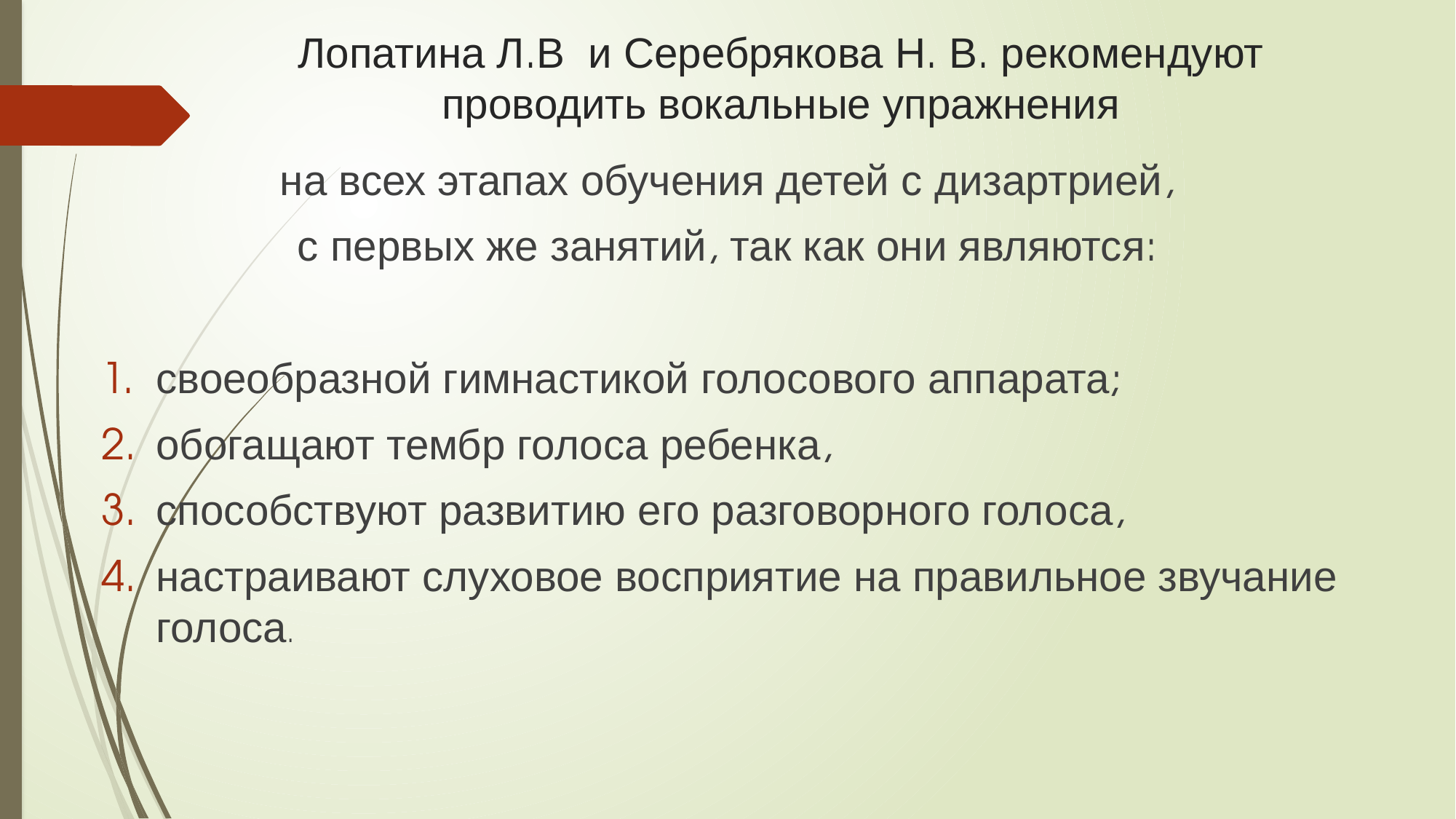

# Лопатина Л.В  и Серебрякова Н. В. рекомендуют проводить вокальные упражнения
 на всех этапах обучения детей с дизартрией,
с первых же занятий, так как они являются:

своеобразной гимнастикой голосового аппарата;
обогащают тембр голоса ребенка,
способствуют развитию его разговорного голоса,
настраивают слуховое восприятие на правильное звучание голоса.